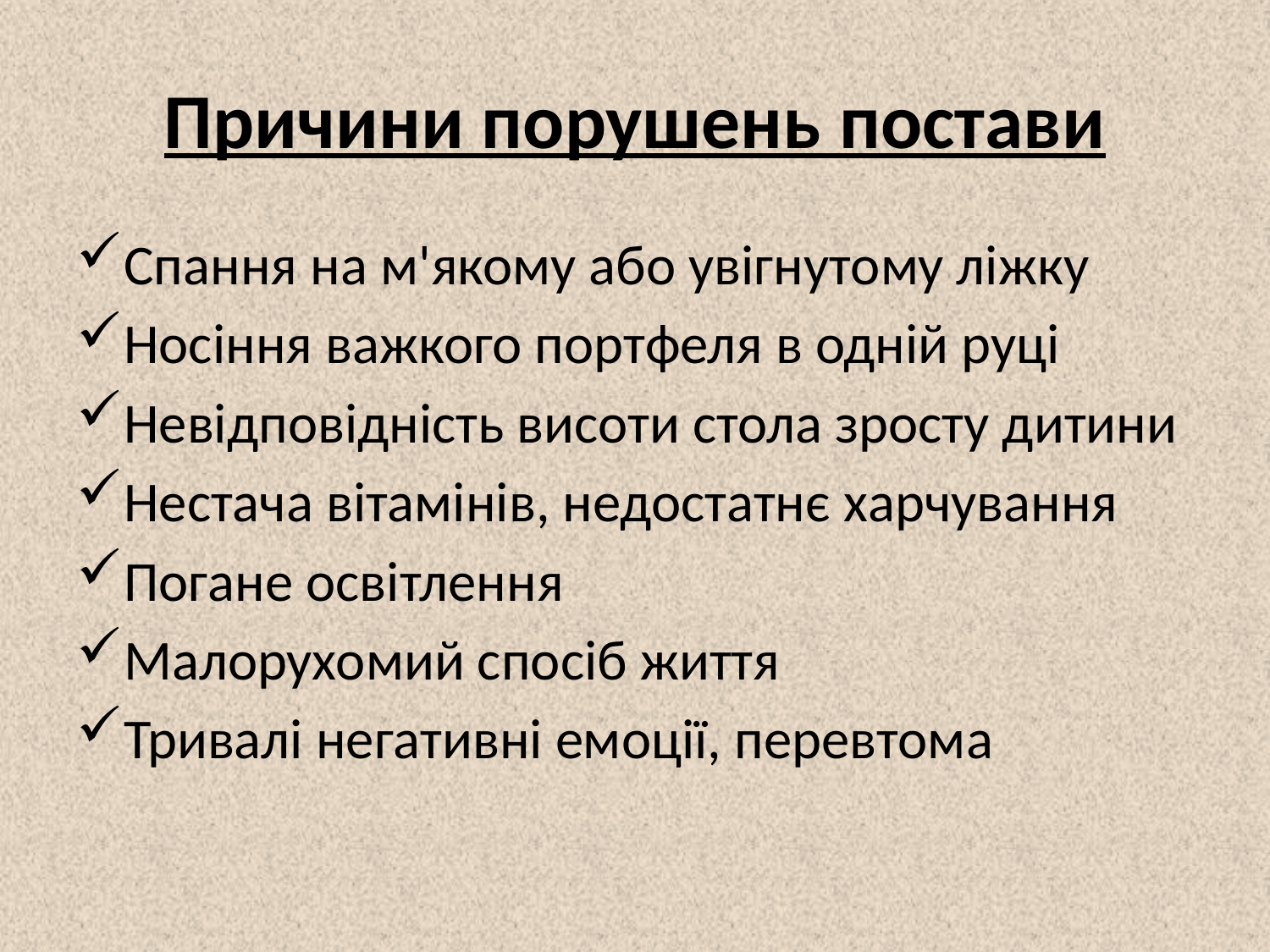

# Причини порушень постави
Спання на м'якому або увігнутому ліжку
Носіння важкого портфеля в одній руці
Невідповідність висоти стола зросту дитини
Нестача вітамінів, недостатнє харчування
Погане освітлення
Малорухомий спосіб життя
Тривалі негативні емоції, перевтома